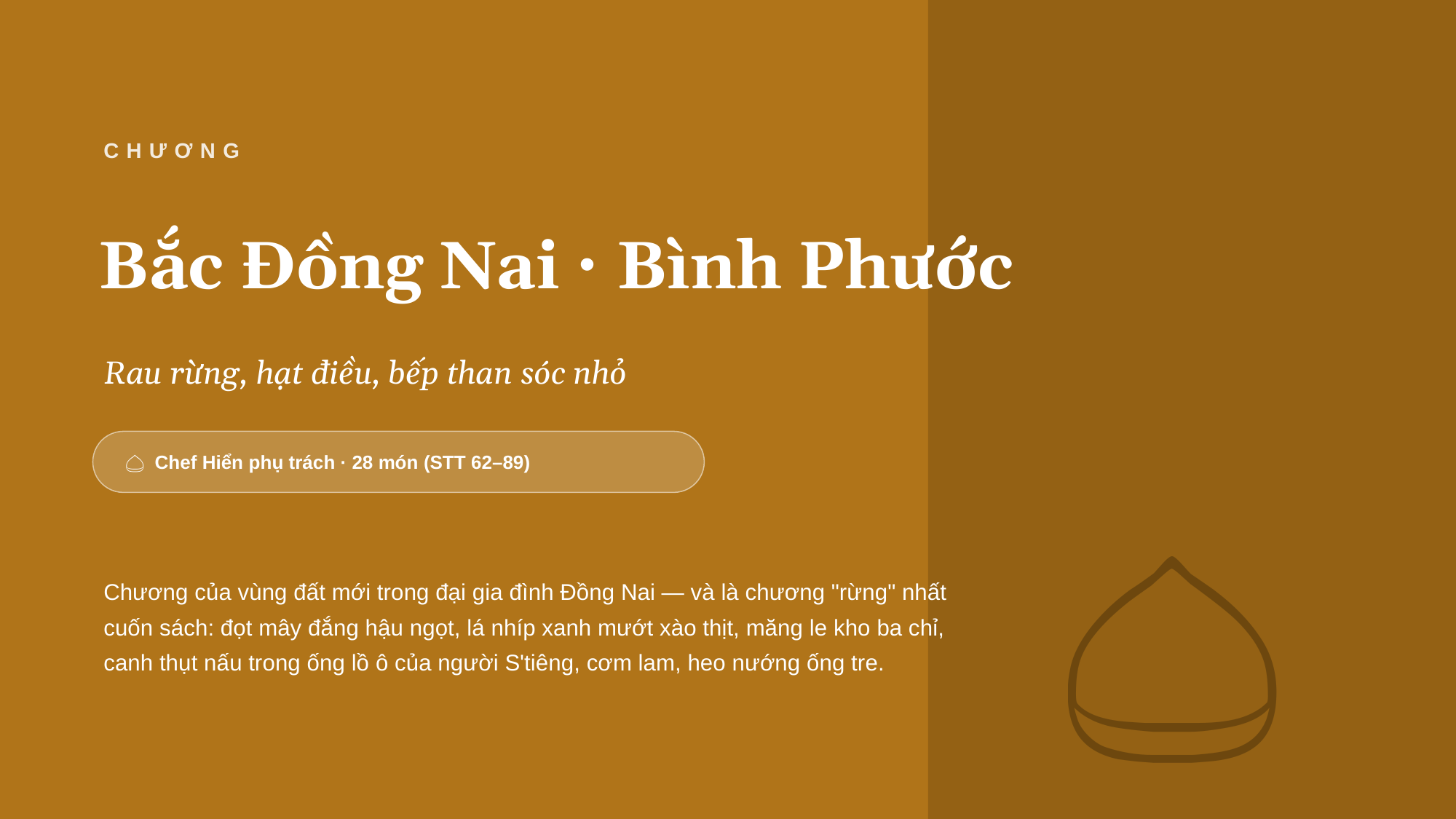

CHƯƠNG 6 / 7
Bắc Đồng Nai · Bình Phước
Rau rừng, hạt điều, bếp than sóc nhỏ

🌰  Chef Hiển phụ trách · 28 món (STT 62–89)
🌰
Chương của vùng đất mới trong đại gia đình Đồng Nai — và là chương "rừng" nhất cuốn sách: đọt mây đắng hậu ngọt, lá nhíp xanh mướt xào thịt, măng le kho ba chỉ, canh thụt nấu trong ống lồ ô của người S'tiêng, cơm lam, heo nướng ống tre.